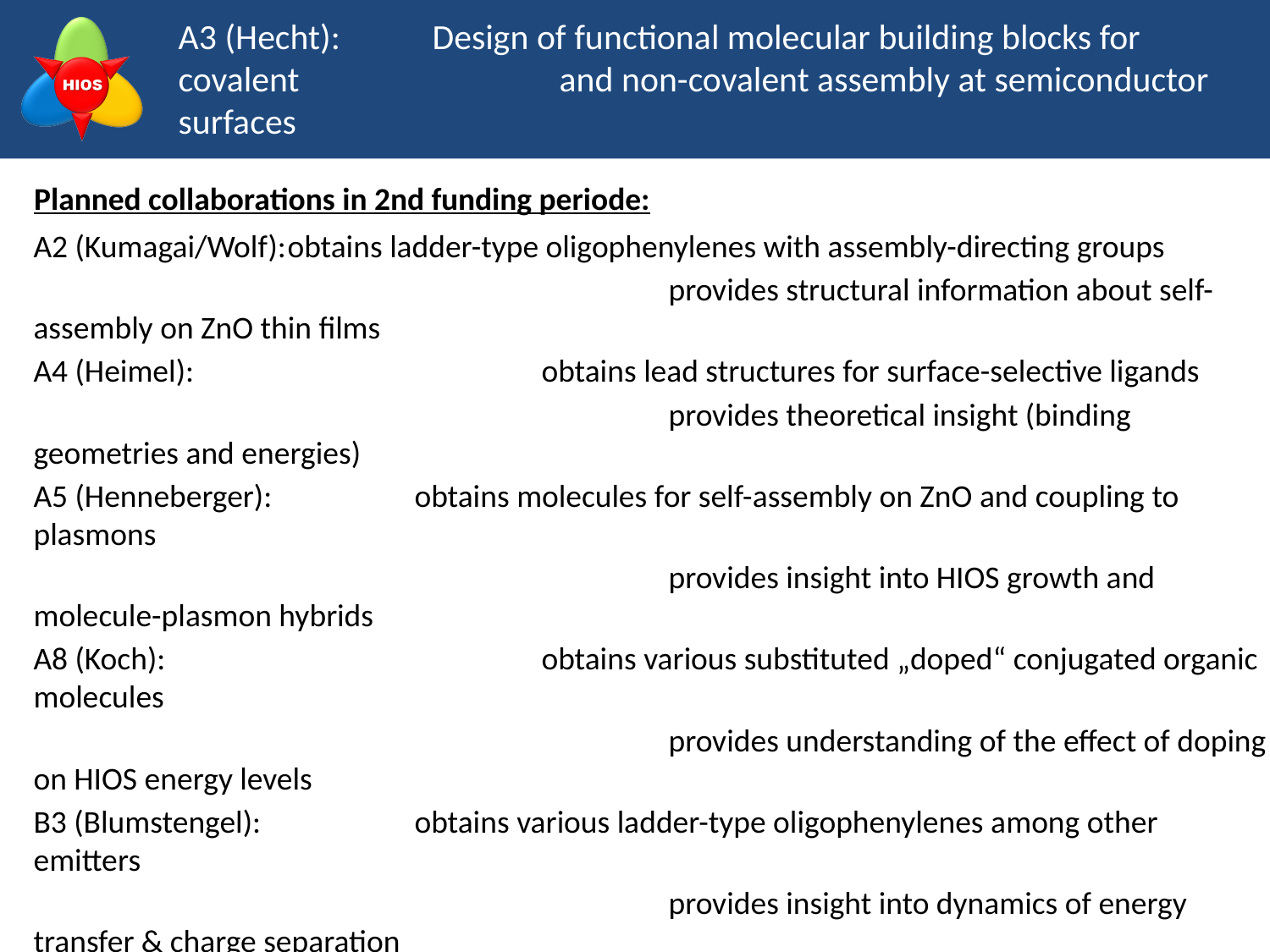

A3 (Hecht):	Design of functional molecular building blocks for covalent			and non-covalent assembly at semiconductor surfaces
Planned collaborations in 2nd funding periode:
A2 (Kumagai/Wolf):	obtains ladder-type oligophenylenes with assembly-directing groups
					provides structural information about self-assembly on ZnO thin films
A4 (Heimel):			obtains lead structures for surface-selective ligands
					provides theoretical insight (binding geometries and energies)
A5 (Henneberger):		obtains molecules for self-assembly on ZnO and coupling to plasmons
					provides insight into HIOS growth and molecule-plasmon hybrids
A8 (Koch):			obtains various substituted „doped“ conjugated organic molecules
					provides understanding of the effect of doping on HIOS energy levels
B3 (Blumstengel):		obtains various ladder-type oligophenylenes among other emitters
					provides insight into dynamics of energy transfer & charge separation
Furthermore:
A 11 (Christiansen):		crystal face selective functionalization of 3D inorganic nanostructures
B7 (Neher):			work function tuning using (photoswitchable) dipolar interlayers
B9 (Stähler):			manipulation of energy level alignment by adsorbing molecules
B13 (List-Kratochvil):	optimized ladder-type oligophenylene emitters for HIOS devices